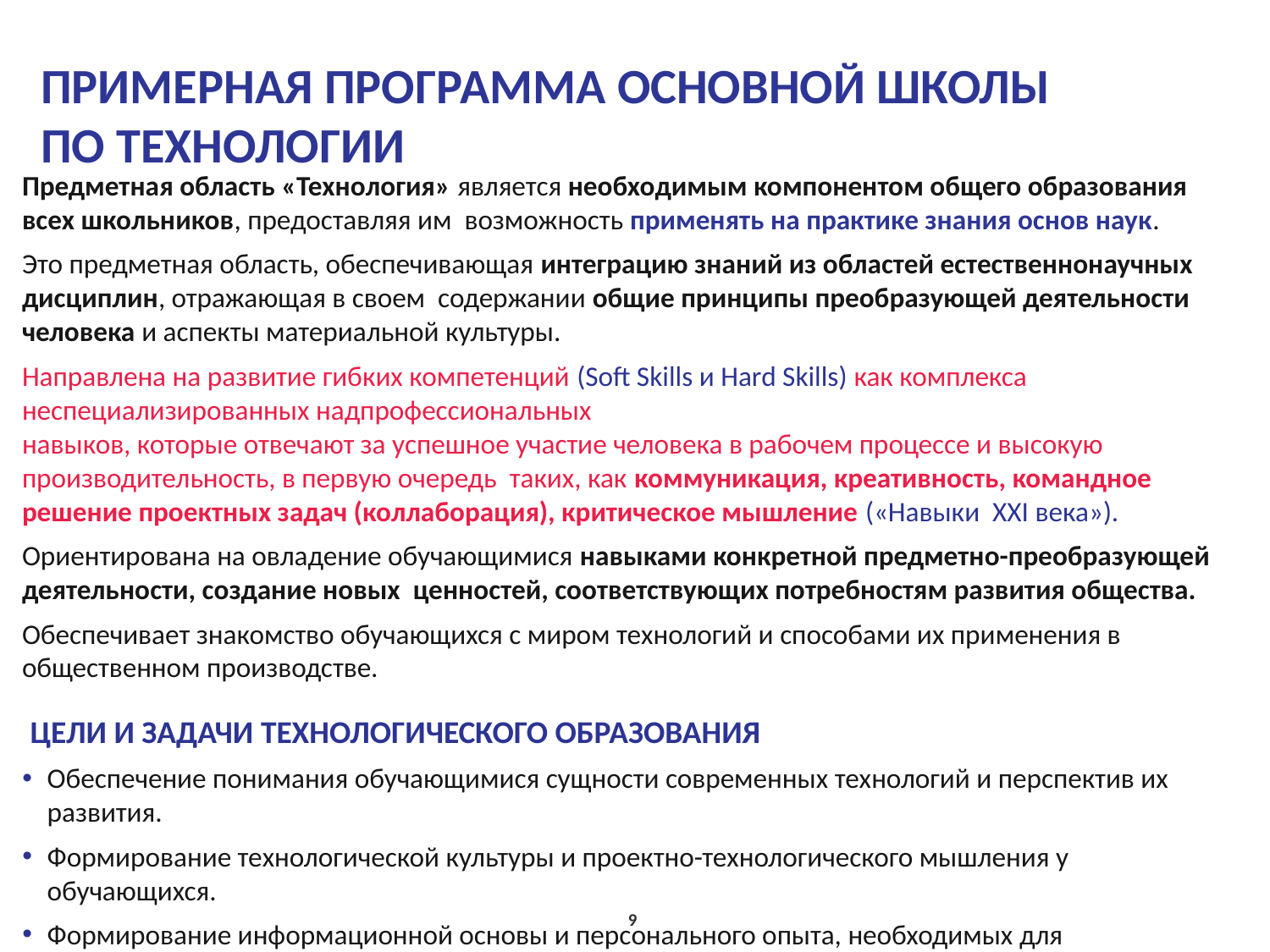

ПРИМЕРНАЯ ПРОГРАММА ОСНОВНОЙ ШКОЛЫ ПО ТЕХНОЛОГИИ
Предметная область «Технология» является необходимым компонентом общего образования всех школьников, предоставляя им  возможность применять на практике знания основ наук.
Это предметная область, обеспечивающая интеграцию знаний из областей естественнонаучных дисциплин, отражающая в своем  содержании общие принципы преобразующей деятельности человека и аспекты материальной культуры.
Направлена на развитие гибких компетенций (Soft Skills и Hard Skills) как комплекса неспециализированных надпрофессиональных
навыков, которые отвечают за успешное участие человека в рабочем процессе и высокую производительность, в первую очередь  таких, как коммуникация, креативность, командное решение проектных задач (коллаборация), критическое мышление («Навыки  XXI века»).
Ориентирована на овладение обучающимися навыками конкретной предметно-преобразующей деятельности, создание новых  ценностей, соответствующих потребностям развития общества.
Обеспечивает знакомство обучающихся с миром технологий и способами их применения в общественном производстве.

 ЦЕЛИ И ЗАДАЧИ ТЕХНОЛОГИЧЕСКОГО ОБРАЗОВАНИЯ
Обеспечение понимания обучающимися сущности современных технологий и перспектив их развития.
Формирование технологической культуры и проектно-технологического мышления у обучающихся.
Формирование информационной основы и персонального опыта, необходимых для определения обучающимся направлений
своего дальнейшего образования в контексте построения жизненных планов, в первую очередь касающихся сферы и содержания  будущей профессиональной деятельности.
9